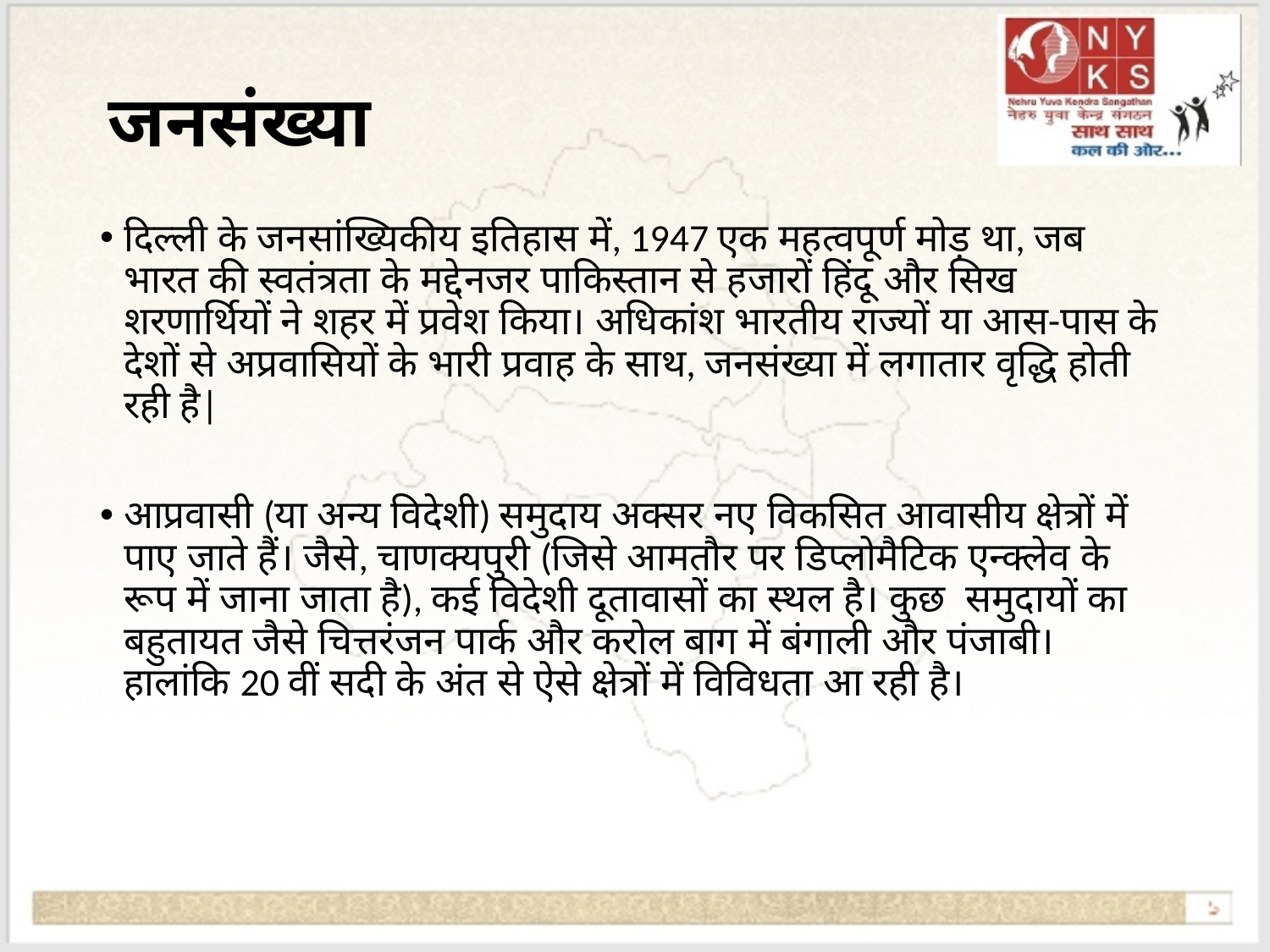

# जनसंख्या
दिल्ली के जनसांख्यिकीय इतिहास में, 1947 एक महत्वपूर्ण मोड़ था, जब भारत की स्वतंत्रता के मद्देनजर पाकिस्तान से हजारों हिंदू और सिख शरणार्थियों ने शहर में प्रवेश किया। अधिकांश भारतीय राज्यों या आस-पास के देशों से अप्रवासियों के भारी प्रवाह के साथ, जनसंख्या में लगातार वृद्धि होती रही है|

आप्रवासी (या अन्य विदेशी) समुदाय अक्सर नए विकसित आवासीय क्षेत्रों में पाए जाते हैं। जैसे, चाणक्यपुरी (जिसे आमतौर पर डिप्लोमैटिक एन्क्लेव के रूप में जाना जाता है), कई विदेशी दूतावासों का स्थल है। कुछ  समुदायों का बहुतायत जैसे चित्तरंजन पार्क और करोल बाग में बंगाली और पंजाबी। हालांकि 20 वीं सदी के अंत से ऐसे क्षेत्रों में विविधता आ रही है।